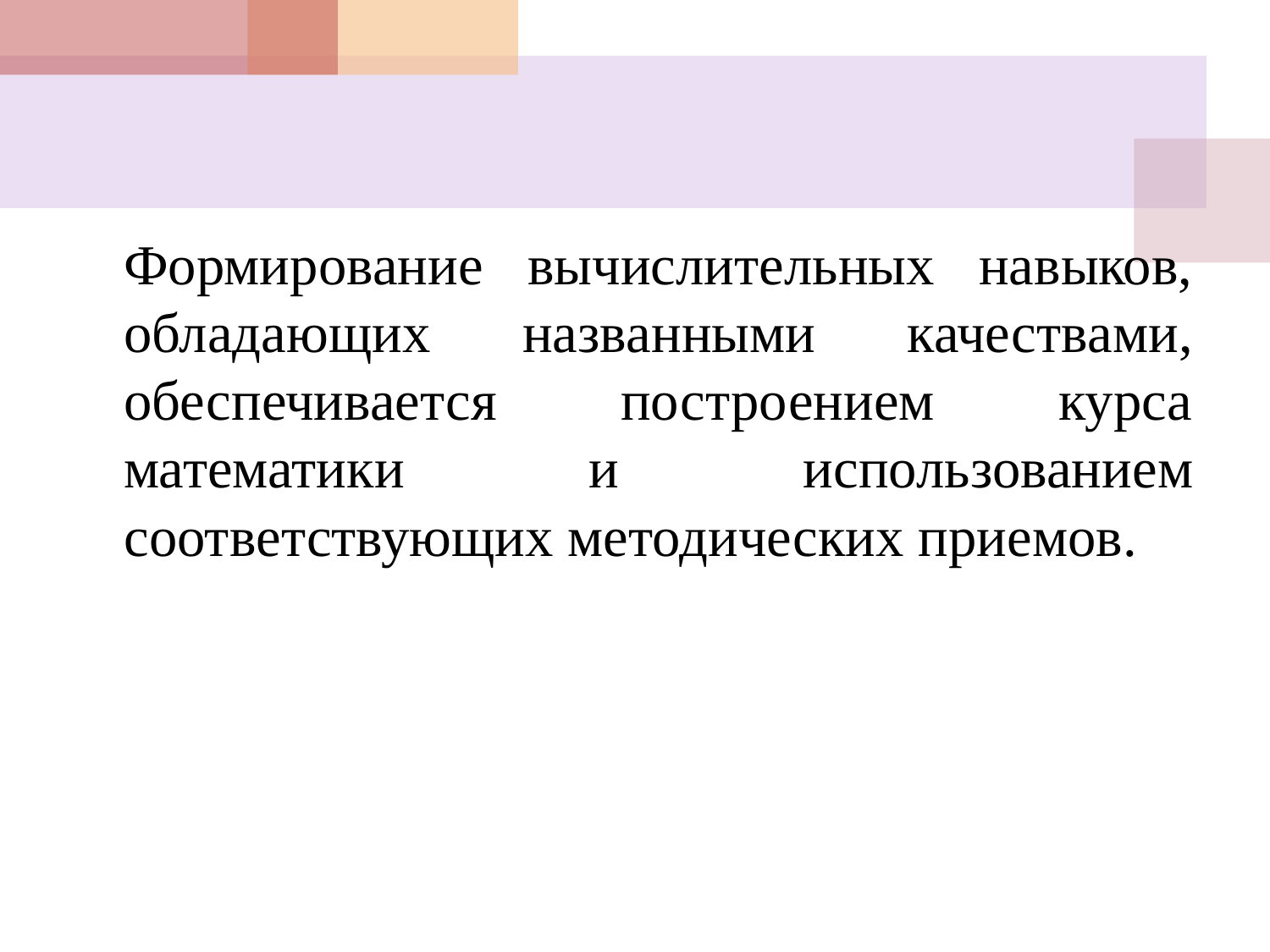

#
	Формирование вычислительных навыков, обладающих названными качествами, обеспечивается построением курса математики и использованием соответствующих методических приемов.